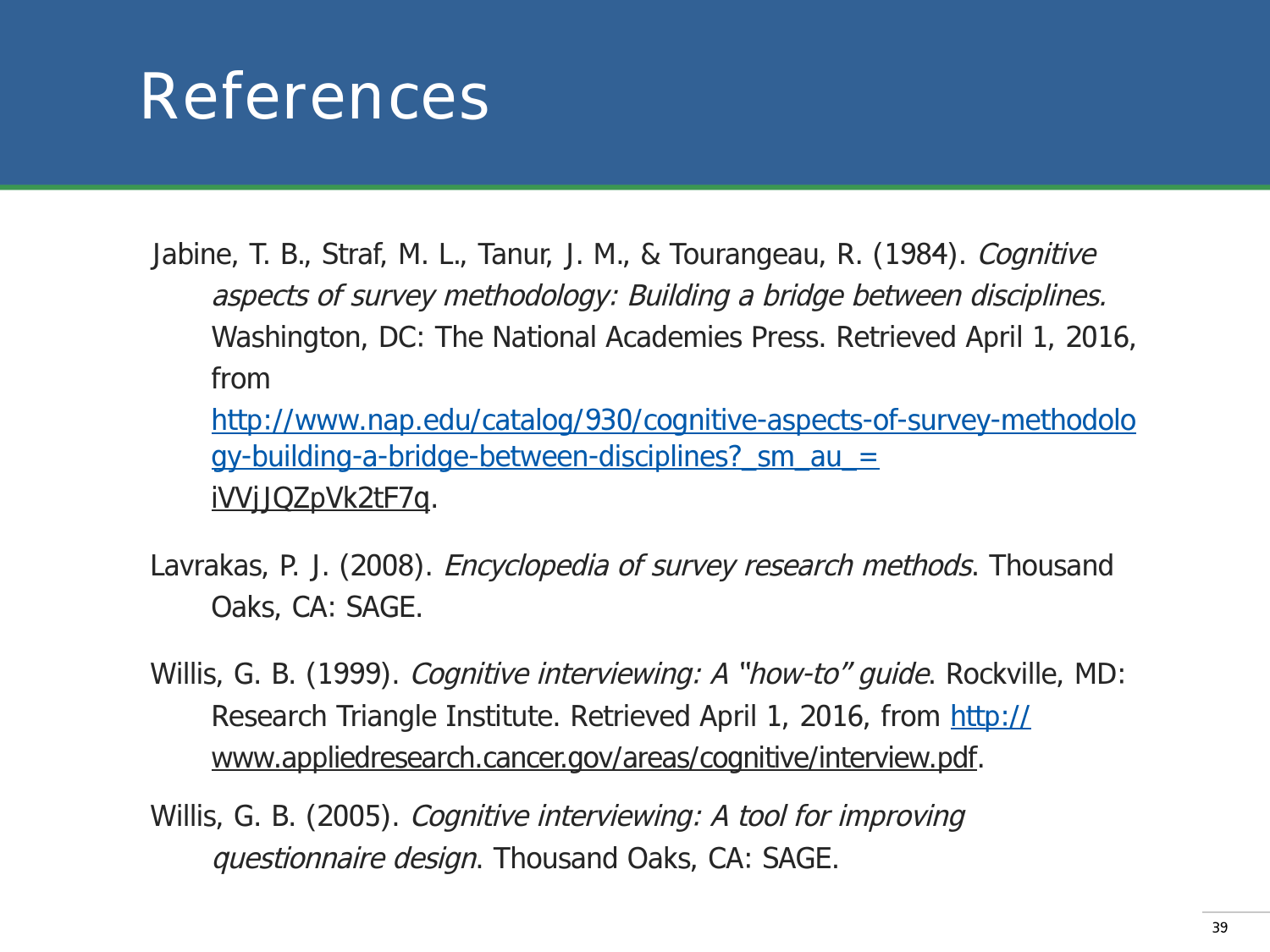

# References
Jabine, T. B., Straf, M. L., Tanur, J. M., & Tourangeau, R. (1984). Cognitive aspects of survey methodology: Building a bridge between disciplines. Washington, DC: The National Academies Press. Retrieved April 1, 2016, from http://www.nap.edu/catalog/930/cognitive-aspects-of-survey-methodology-building-a-bridge-between-disciplines?_sm_au_=iVVjJQZpVk2tF7q.
Lavrakas, P. J. (2008). Encyclopedia of survey research methods. Thousand Oaks, CA: SAGE.
Willis, G. B. (1999). Cognitive interviewing: A “how-to” guide. Rockville, MD: Research Triangle Institute. Retrieved April 1, 2016, from http://www.appliedresearch.cancer.gov/areas/cognitive/interview.pdf.
Willis, G. B. (2005). Cognitive interviewing: A tool for improving questionnaire design. Thousand Oaks, CA: SAGE.
39